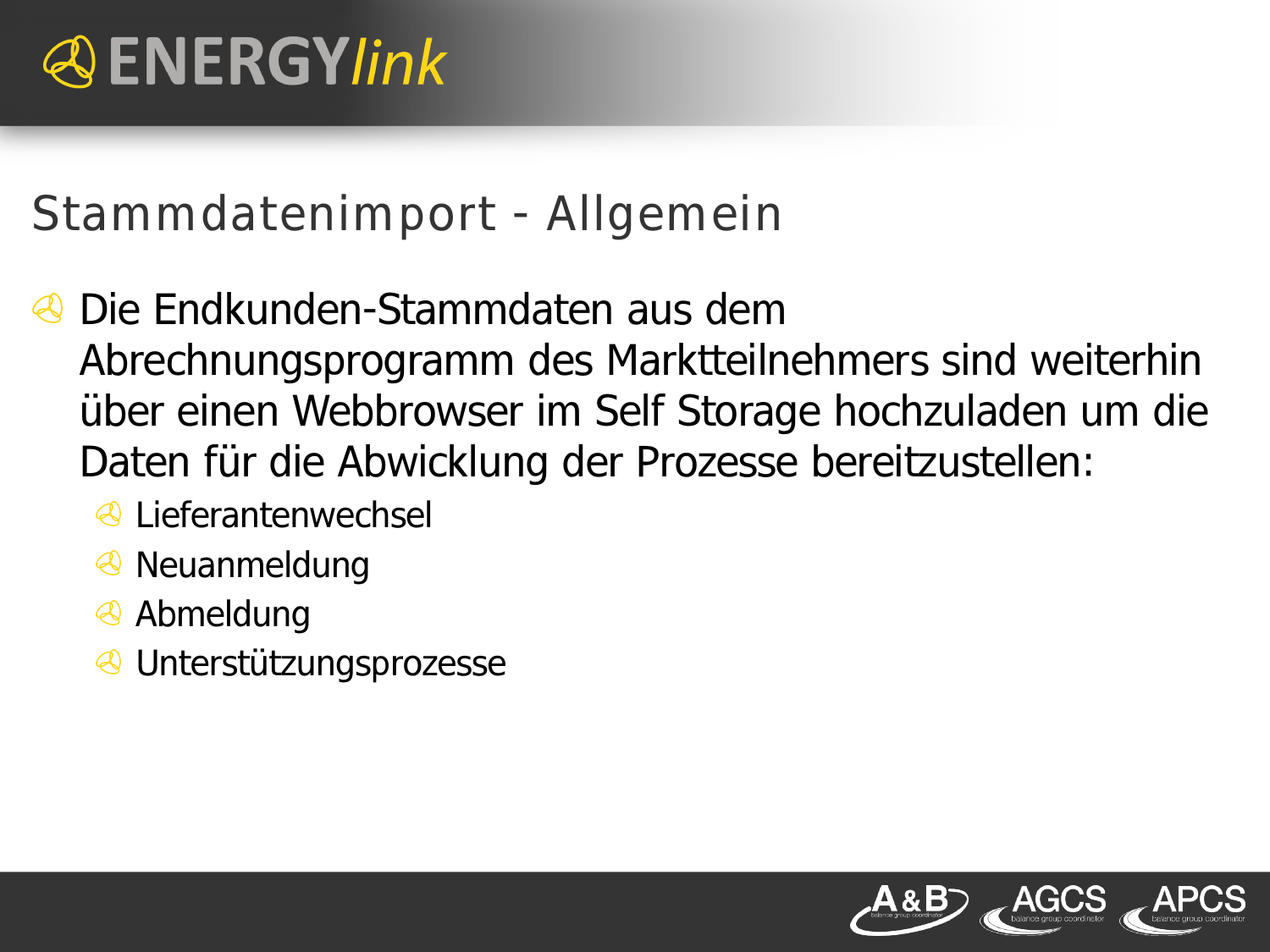

# Stammdatenimport - Allgemein
Die Endkunden-Stammdaten aus dem Abrechnungsprogramm des Marktteilnehmers sind weiterhin über einen Webbrowser im Self Storage hochzuladen um die Daten für die Abwicklung der Prozesse bereitzustellen:
Lieferantenwechsel
Neuanmeldung
Abmeldung
Unterstützungsprozesse